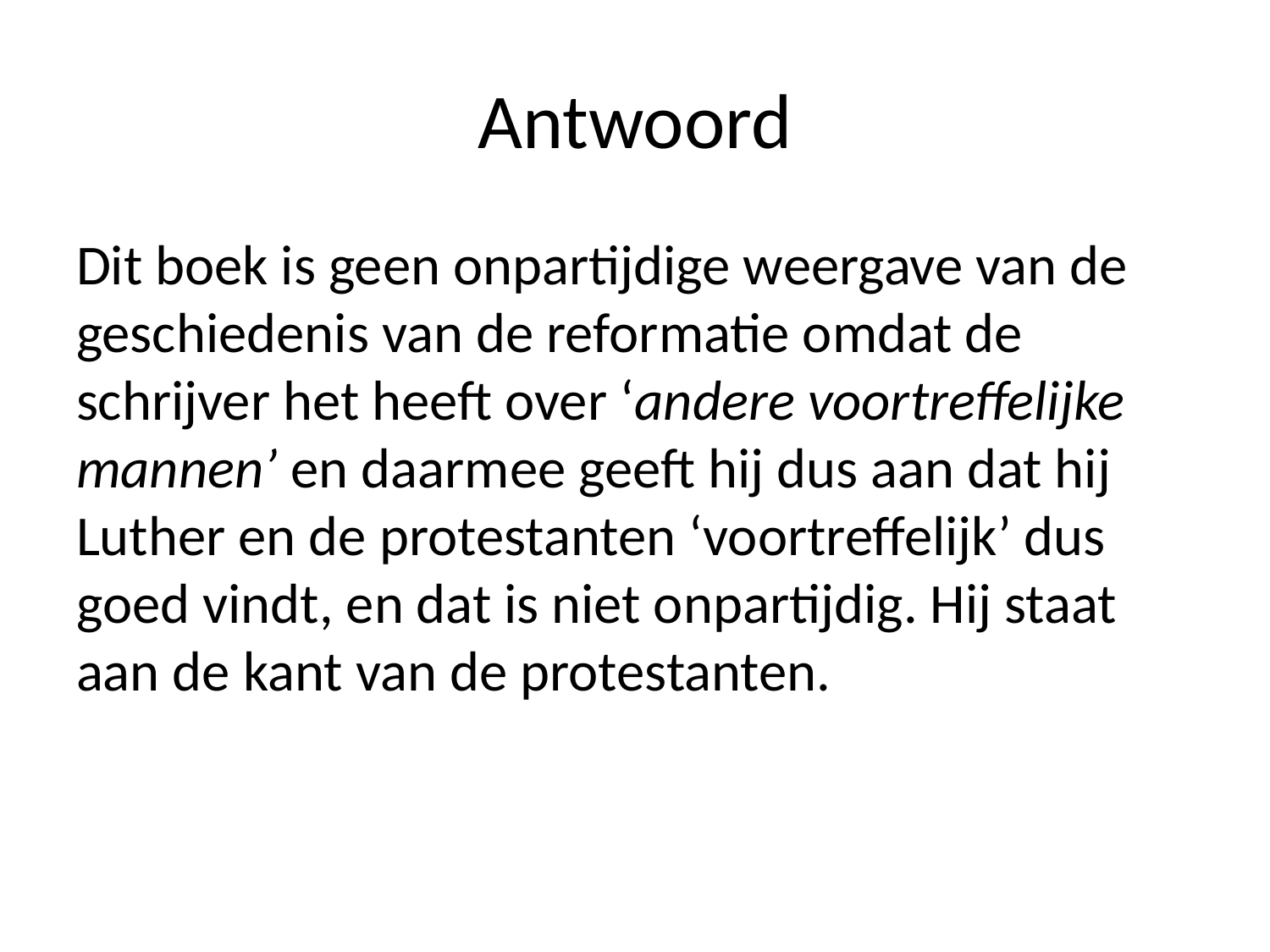

# Antwoord
Dit boek is geen onpartijdige weergave van de geschiedenis van de reformatie omdat de schrijver het heeft over ‘andere voortreffelijke mannen’ en daarmee geeft hij dus aan dat hij Luther en de protestanten ‘voortreffelijk’ dus goed vindt, en dat is niet onpartijdig. Hij staat aan de kant van de protestanten.